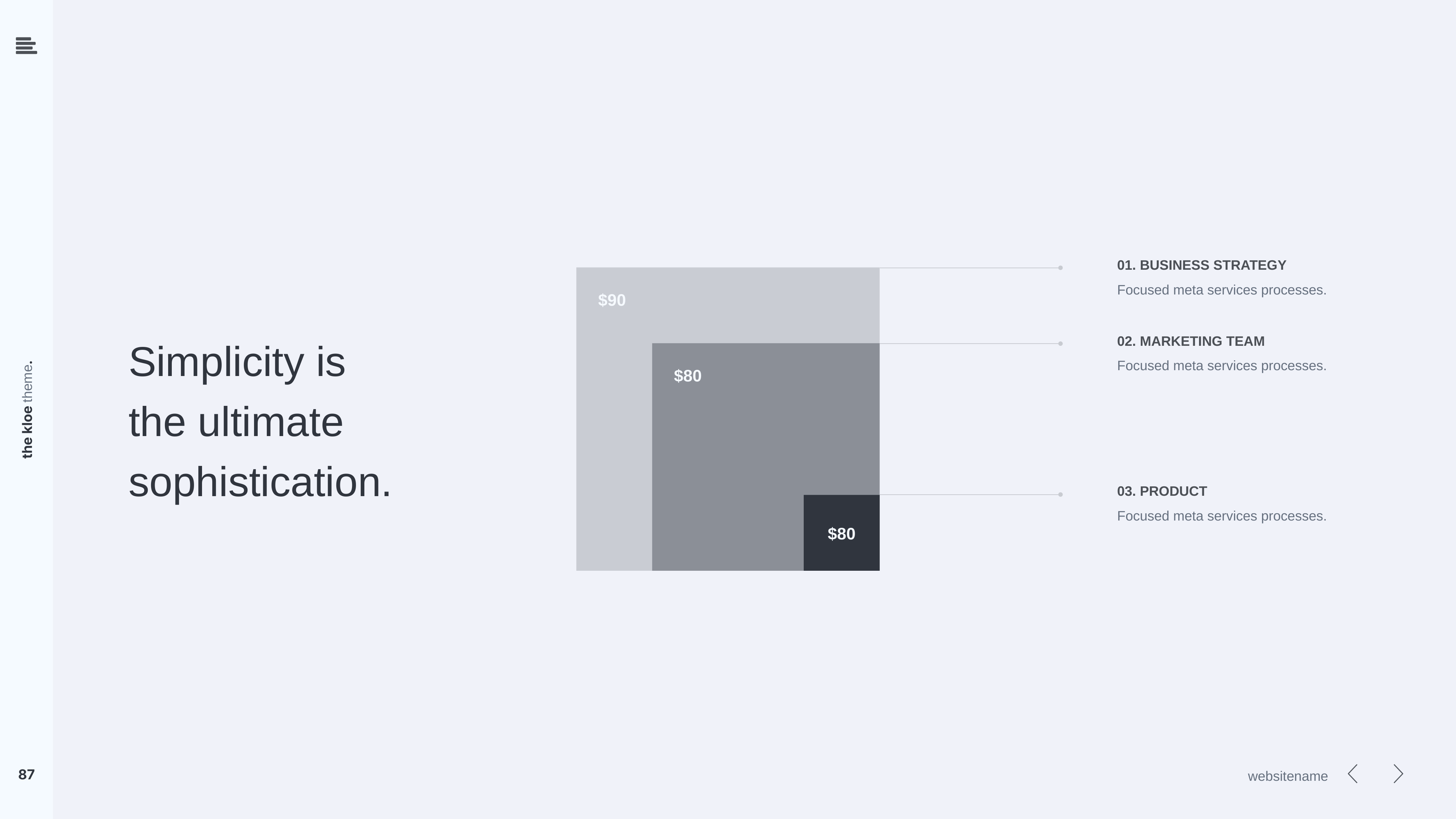

01. BUSINESS STRATEGY
Focused meta services processes.
$90

02. MARKETING TEAM
Focused meta services processes.
Simplicity is
the ultimate
sophistication.
$80

03. PRODUCT
Focused meta services processes.

$80
87